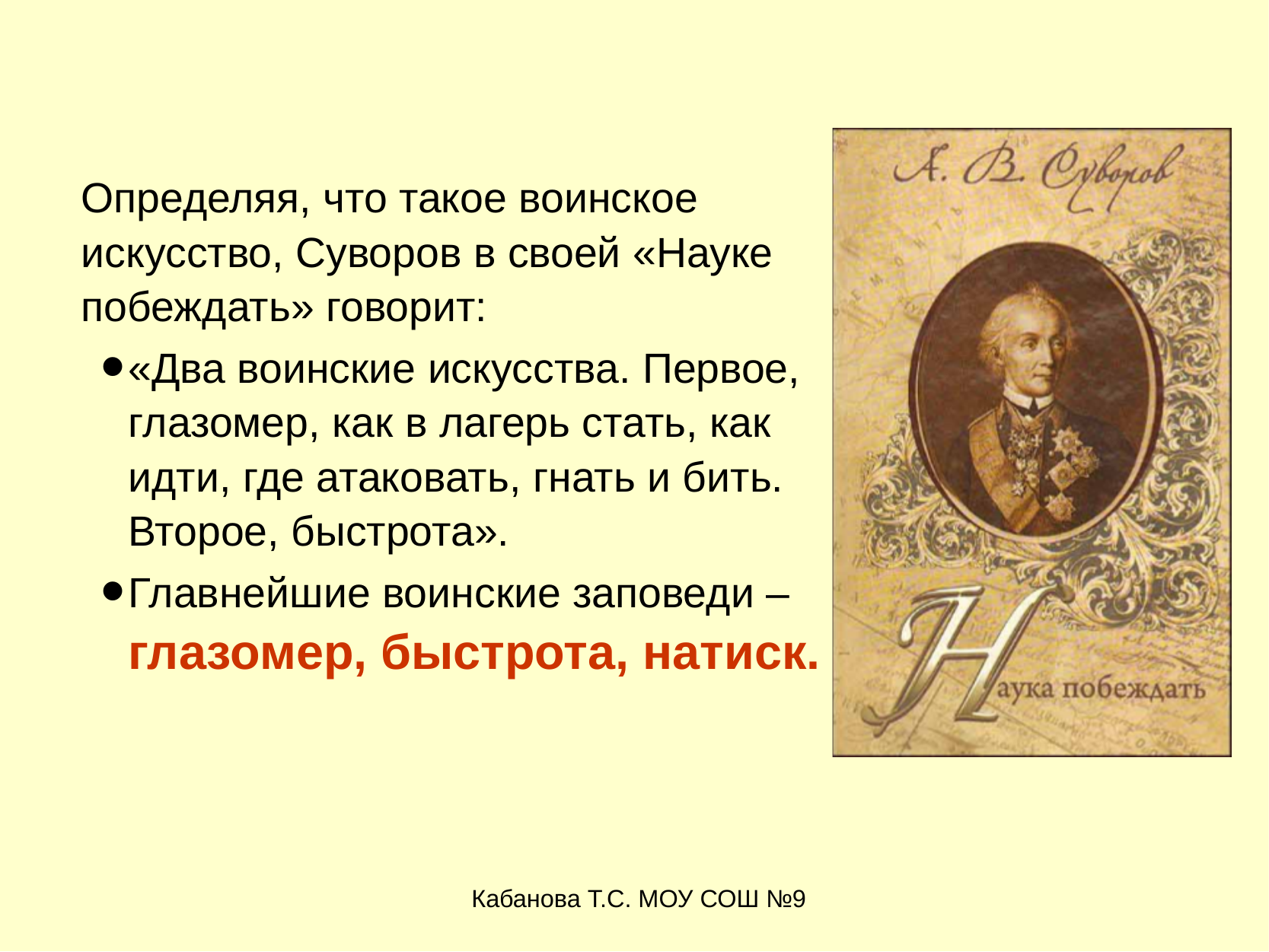

Определяя, что такое воинское искусство, Суворов в своей «Науке побеждать» говорит:
«Два воинские искусства. Первое, глазомер, как в лагерь стать, как идти, где атаковать, гнать и бить. Второе, быстрота».
Главнейшие воинские заповеди –глазомер, быстрота, натиск.
Кабанова Т.С. МОУ СОШ №9